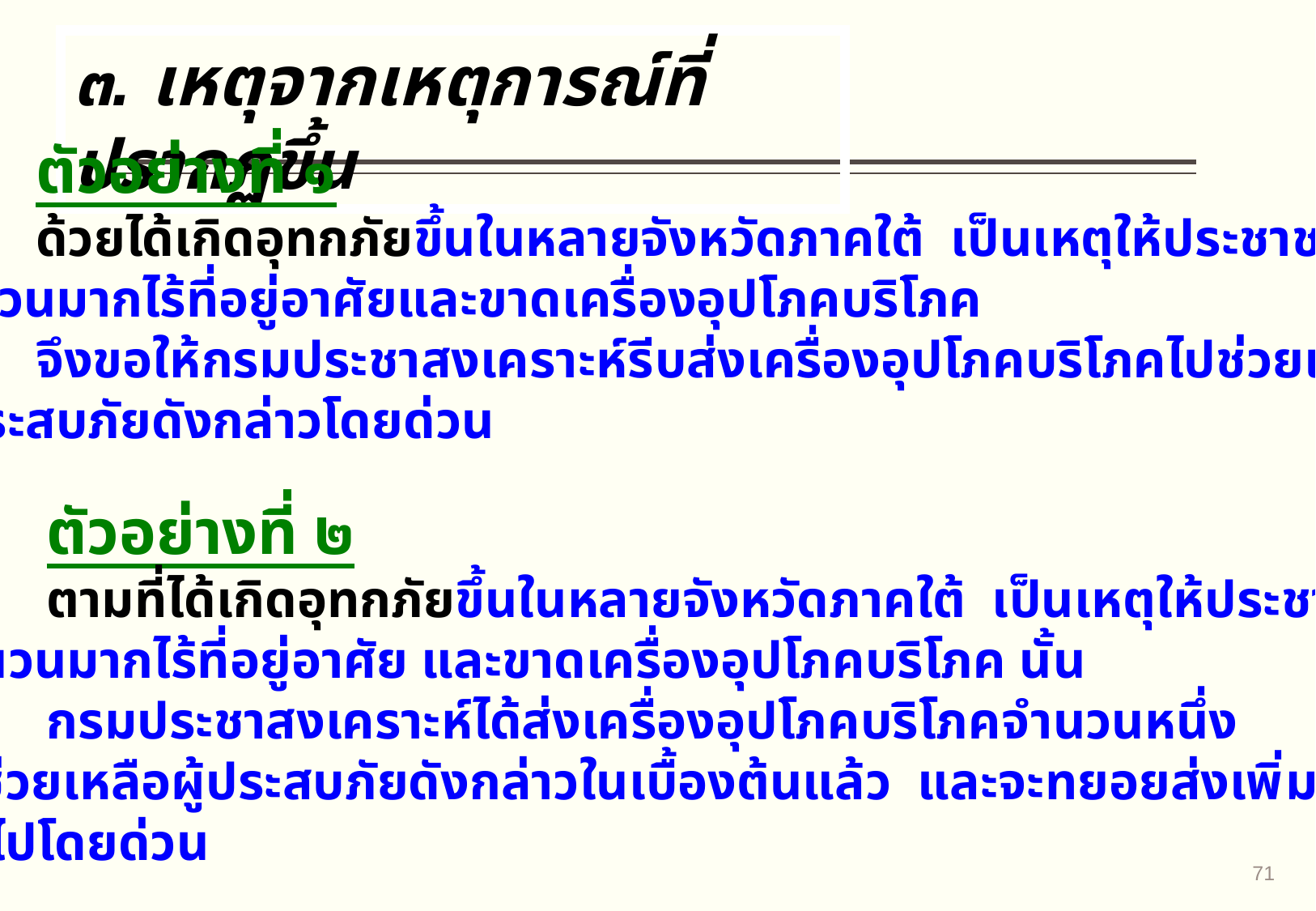

๓. เหตุจากเหตุการณ์ที่ปรากฏขึ้น
	ตัวอย่างที่ ๑
	ด้วยได้เกิดอุทกภัยขึ้นในหลายจังหวัดภาคใต้  เป็นเหตุให้ประชาชน
จำนวนมากไร้ที่อยู่อาศัยและขาดเครื่องอุปโภคบริโภค
	จึงขอให้กรมประชาสงเคราะห์รีบส่งเครื่องอุปโภคบริโภคไปช่วยเหลือ
ผู้ประสบภัยดังกล่าวโดยด่วน
	ตัวอย่างที่ ๒
	ตามที่ได้เกิดอุทกภัยขึ้นในหลายจังหวัดภาคใต้  เป็นเหตุให้ประชาชน
จำนวนมากไร้ที่อยู่อาศัย และขาดเครื่องอุปโภคบริโภค นั้น
	กรมประชาสงเคราะห์ได้ส่งเครื่องอุปโภคบริโภคจำนวนหนึ่ง
ไปช่วยเหลือผู้ประสบภัยดังกล่าวในเบื้องต้นแล้ว  และจะทยอยส่งเพิ่มเติม
ต่อไปโดยด่วน
71